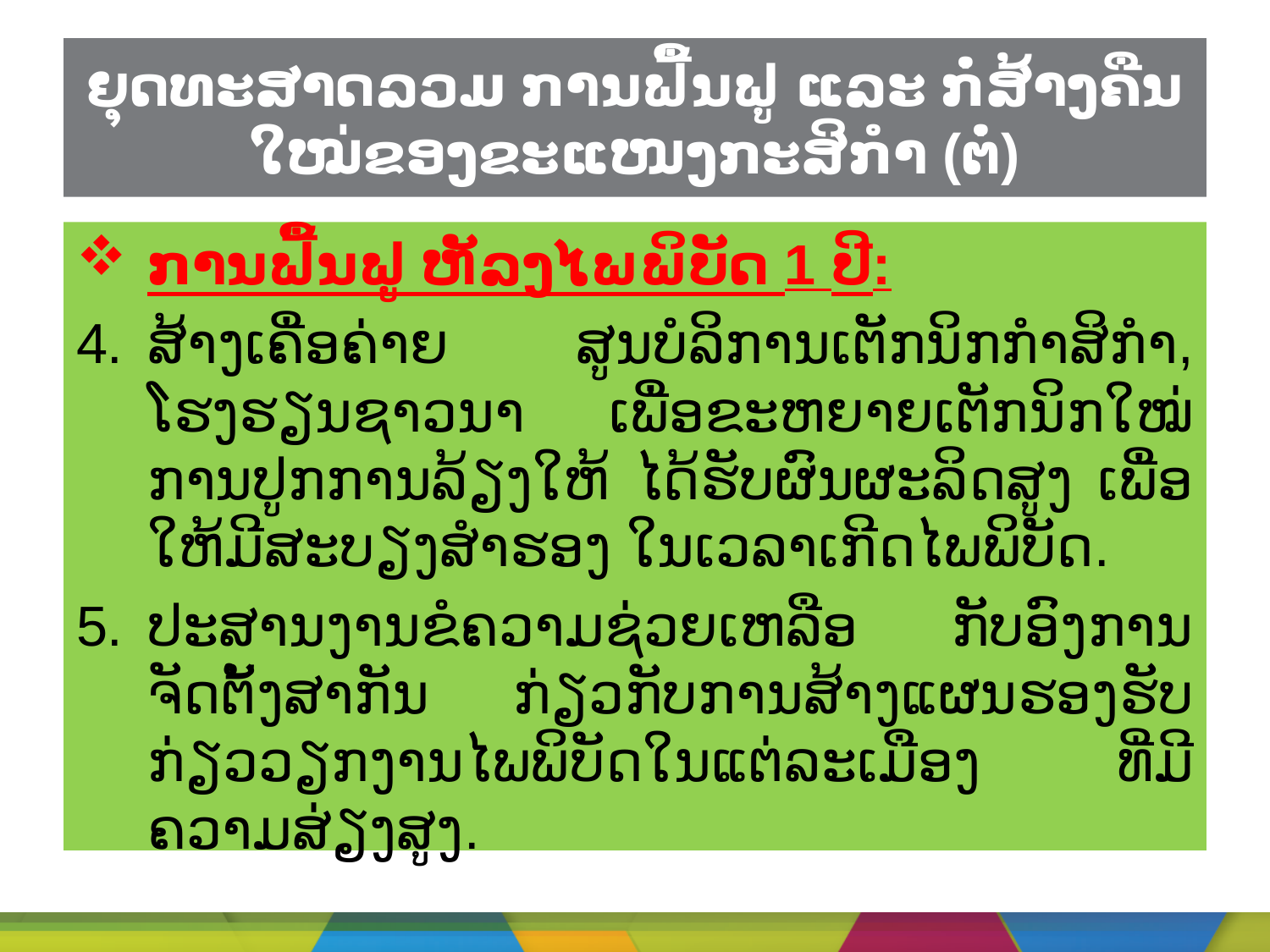

# ຍຸດທະສາດລວມ ການຟື້ນຟູ ແລະ ກໍ່ສ້າງຄືນໃໝ່ຂອງຂະແໜງກະສິກໍາ (ຕໍ່)
ການຟື້ນຟູ ຫັລງໄພພິບັດ 1 ປີ:
ສ້າງເຄື່ອຄ່າຍ ສູນບໍລິການເຕັກນິກກຳສິກຳ, ໂຮງຮຽນຊາວນາ ເພື່ອຂະຫຍາຍເຕັກນິກໃໝ່ ການປູກການລ້ຽງໃຫ້ ໄດ້ຮັບຜົນຜະລິດສູງ ເພື່ອໃຫ້ມີສະບຽງສຳຮອງ ໃນເວລາເກີດໄພພິບັດ.
ປະສານງານຂໍຄວາມຊ່ວຍເຫລືອ ກັບອົງການຈັດຕັ້ງສາກັນ ກ່ຽວກັບການສ້າງແຜນຮອງຮັບກ່ຽວວຽກງານໄພພິບັດໃນແຕ່ລະເມືອງ ທີ່ມີຄວາມສ່ຽງສູງ.